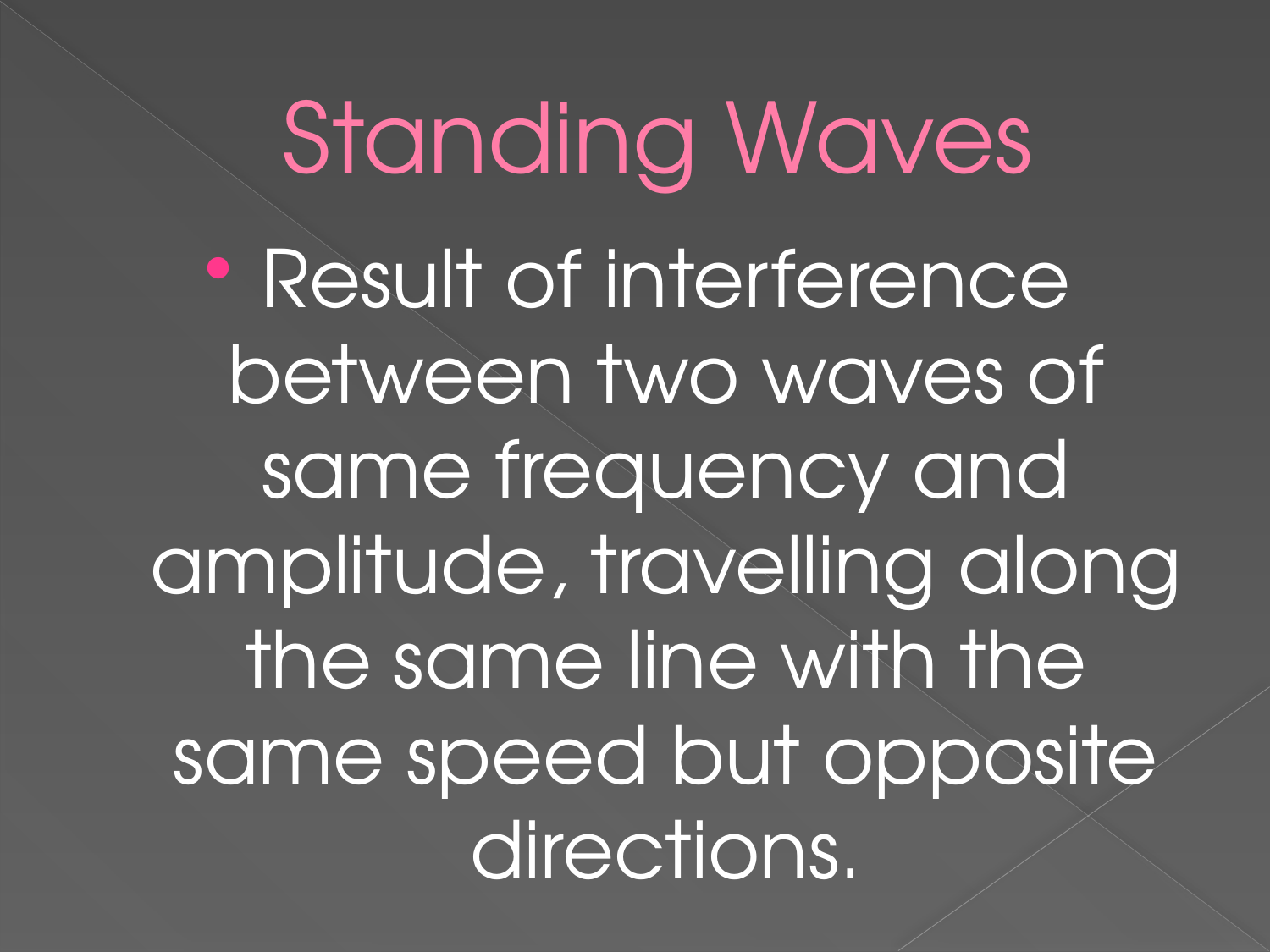

# Standing Waves
Result of interference between two waves of same frequency and amplitude, travelling along the same line with the same speed but opposite directions.